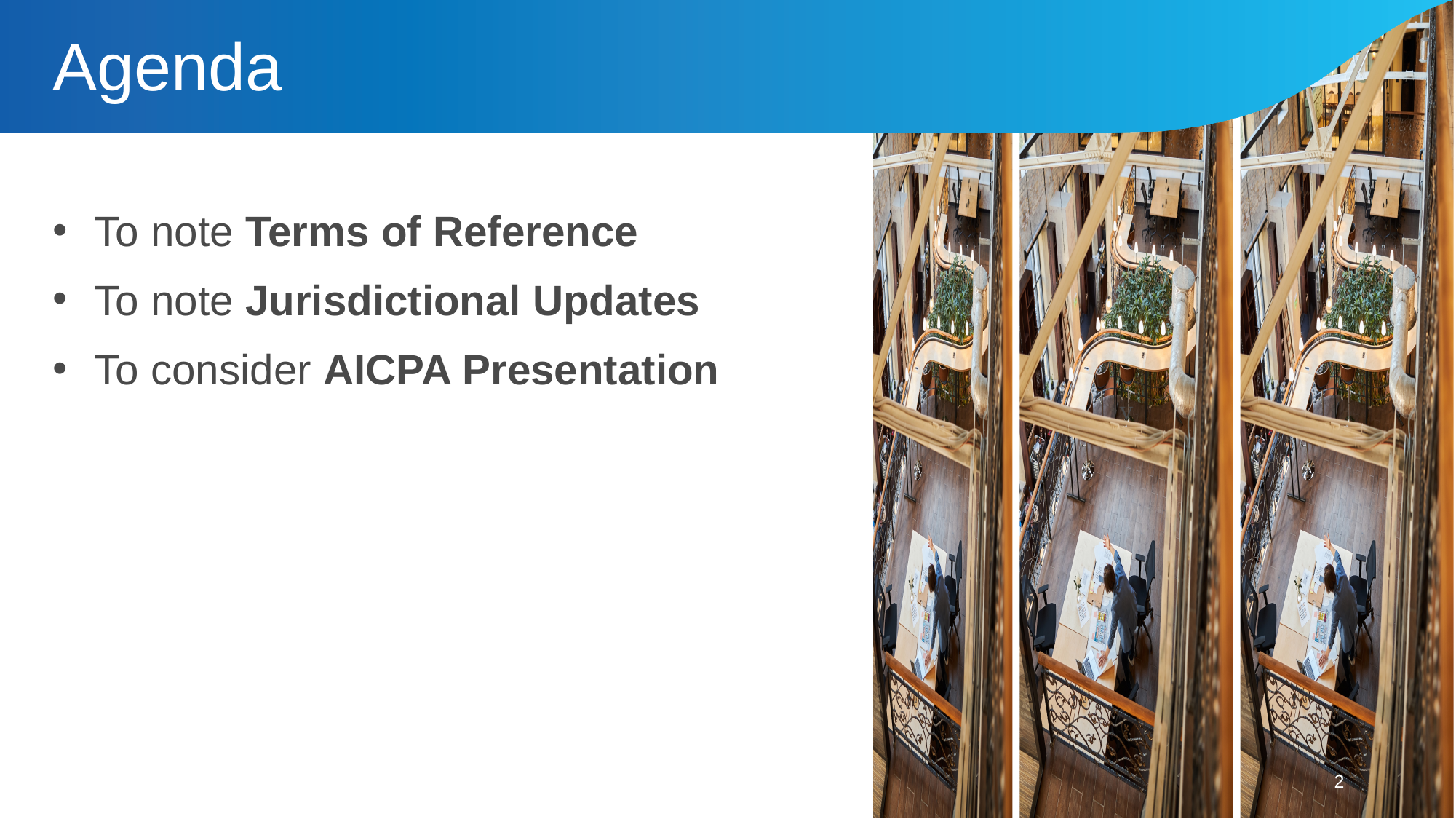

# Agenda
To note Terms of Reference
To note Jurisdictional Updates
To consider AICPA Presentation

2